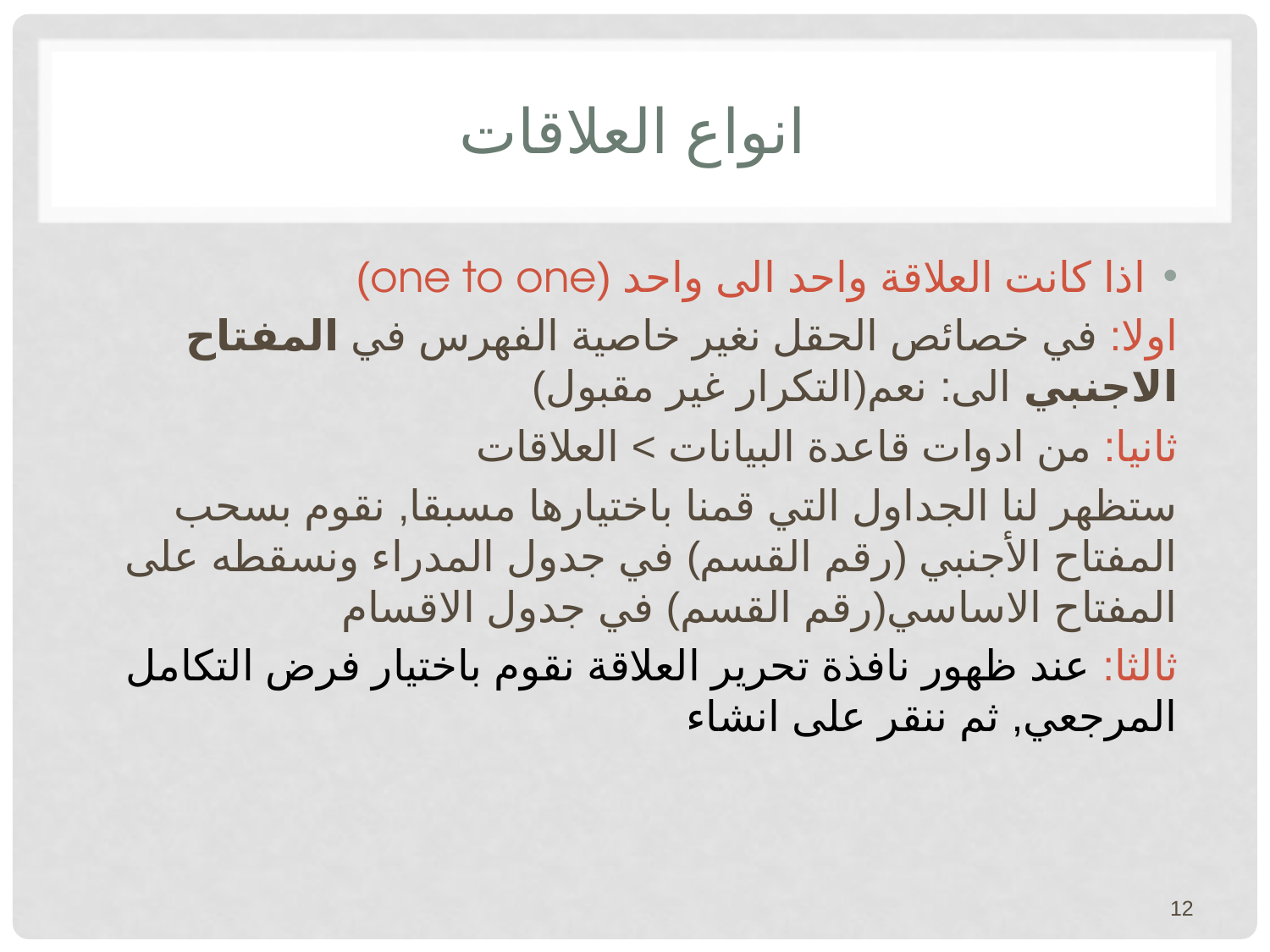

# انواع العلاقات
اذا كانت العلاقة واحد الى واحد (one to one)
اولا: في خصائص الحقل نغير خاصية الفهرس في المفتاح الاجنبي الى: نعم(التكرار غير مقبول)
ثانيا: من ادوات قاعدة البيانات > العلاقات
ستظهر لنا الجداول التي قمنا باختيارها مسبقا, نقوم بسحب المفتاح الأجنبي (رقم القسم) في جدول المدراء ونسقطه على المفتاح الاساسي(رقم القسم) في جدول الاقسام
ثالثا: عند ظهور نافذة تحرير العلاقة نقوم باختيار فرض التكامل المرجعي, ثم ننقر على انشاء
12